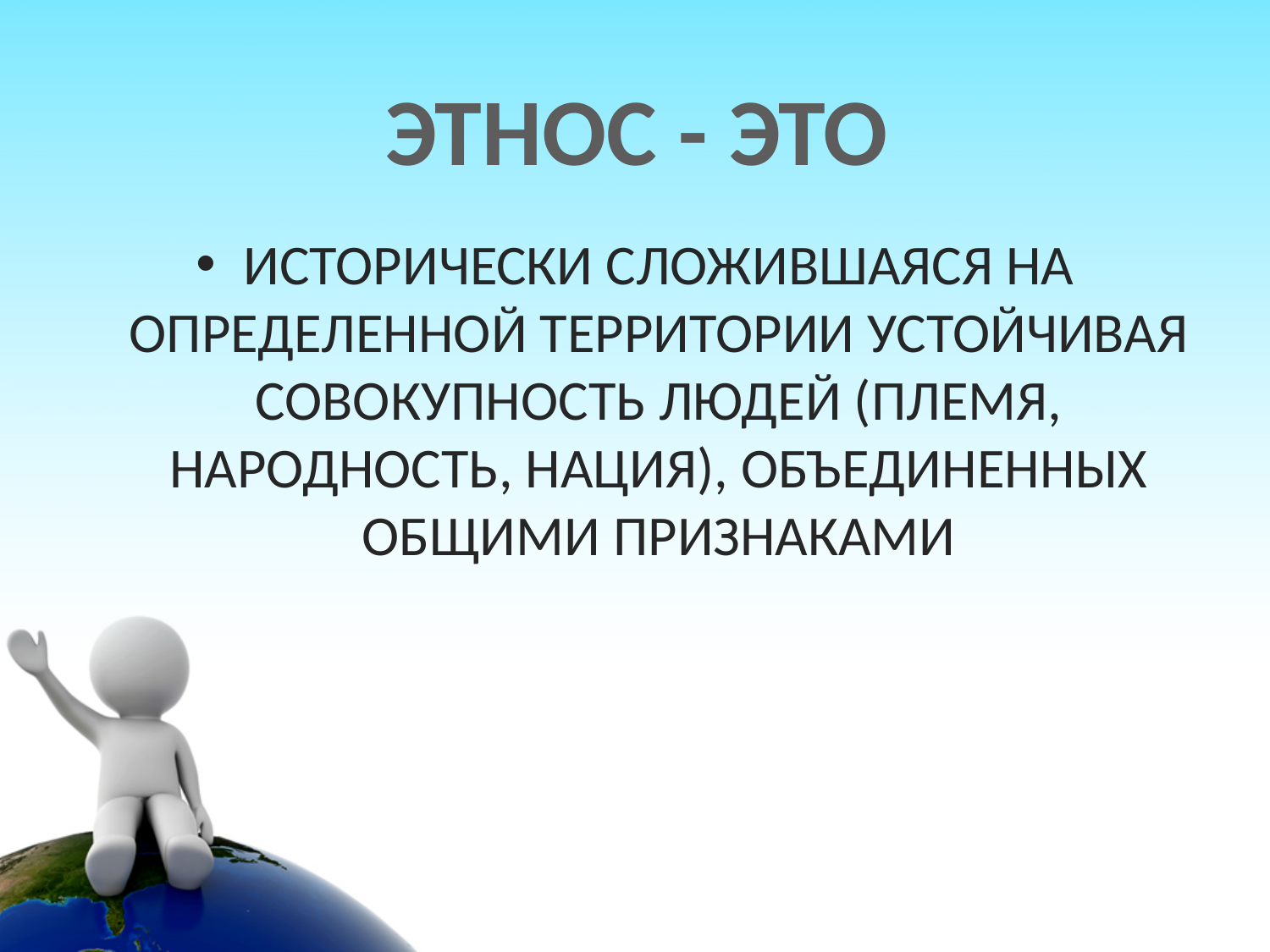

#
ЭТНОС - ЭТО
ИСТОРИЧЕСКИ СЛОЖИВШАЯСЯ НА ОПРЕДЕЛЕННОЙ ТЕРРИТОРИИ УСТОЙЧИВАЯ СОВОКУПНОСТЬ ЛЮДЕЙ (ПЛЕМЯ, НАРОДНОСТЬ, НАЦИЯ), ОБЪЕДИНЕННЫХ ОБЩИМИ ПРИЗНАКАМИ